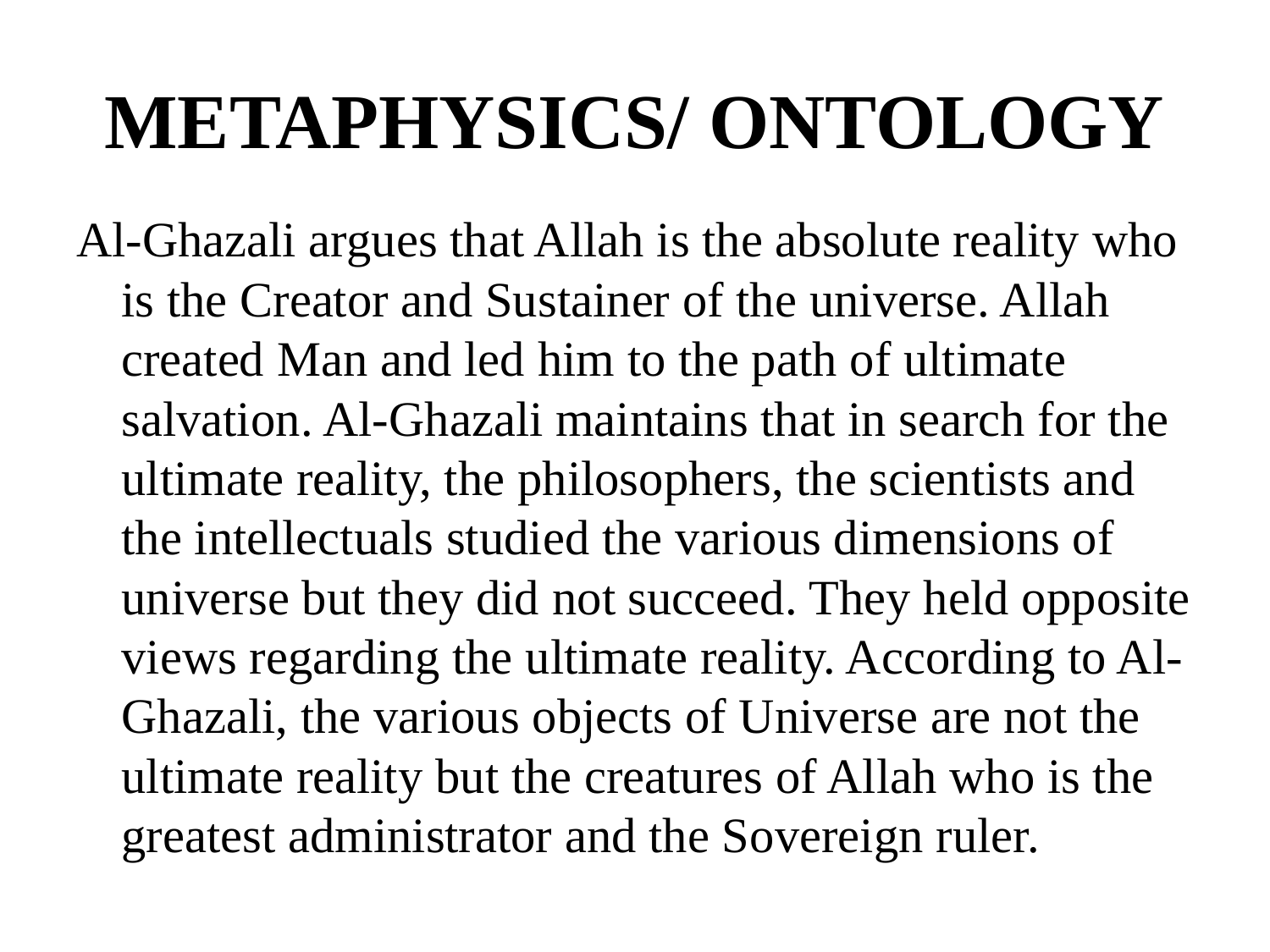

# METAPHYSICS/ ONTOLOGY
Al-Ghazali argues that Allah is the absolute reality who is the Creator and Sustainer of the universe. Allah created Man and led him to the path of ultimate salvation. Al-Ghazali maintains that in search for the ultimate reality, the philosophers, the scientists and the intellectuals studied the various dimensions of universe but they did not succeed. They held opposite views regarding the ultimate reality. According to Al-Ghazali, the various objects of Universe are not the ultimate reality but the creatures of Allah who is the greatest administrator and the Sovereign ruler.